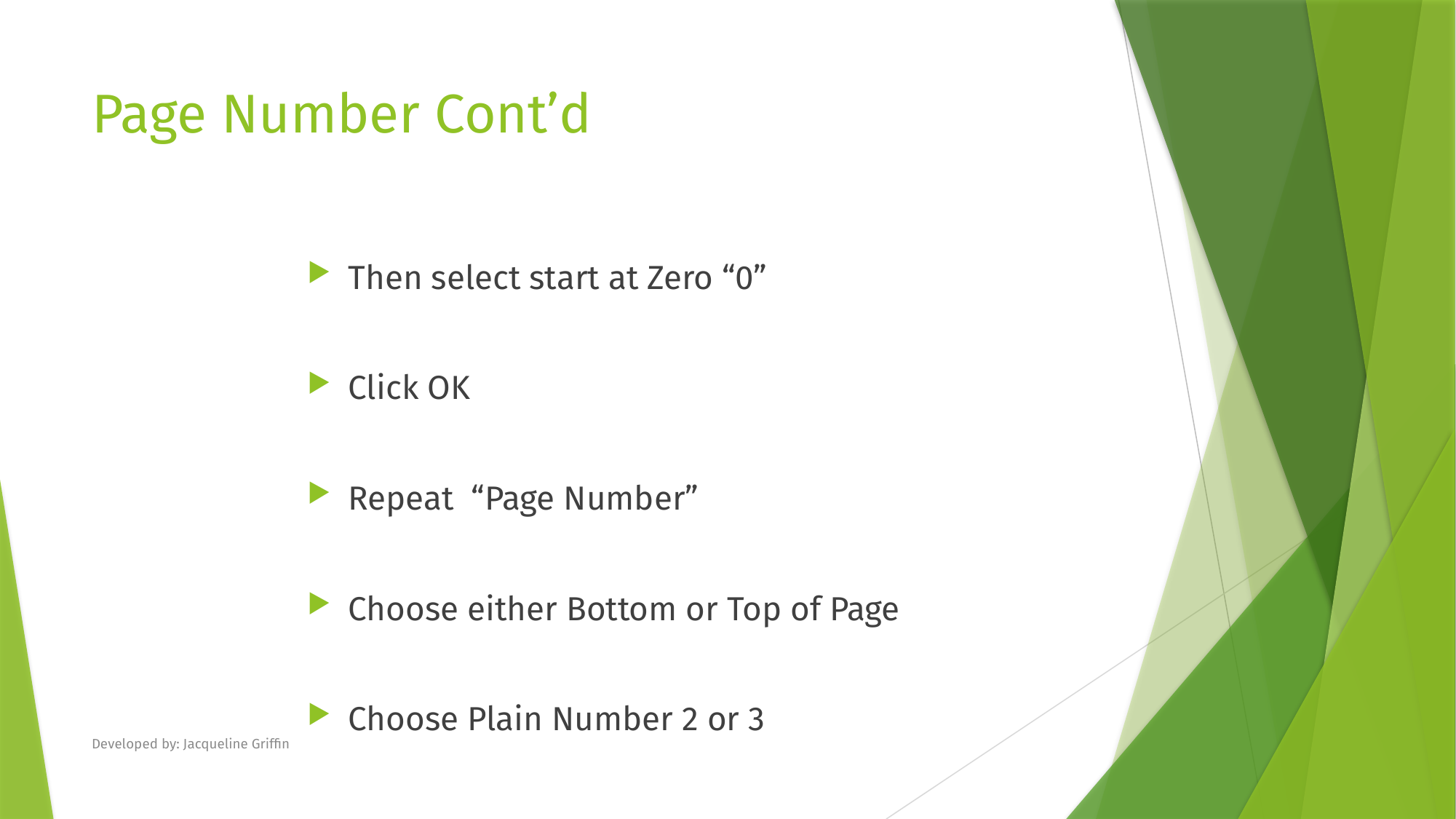

# Page Number Cont’d
Then select start at Zero “0”

Click OK

Repeat  “Page Number”

Choose either Bottom or Top of Page

Choose Plain Number 2 or 3

Developed by: Jacqueline Griffin